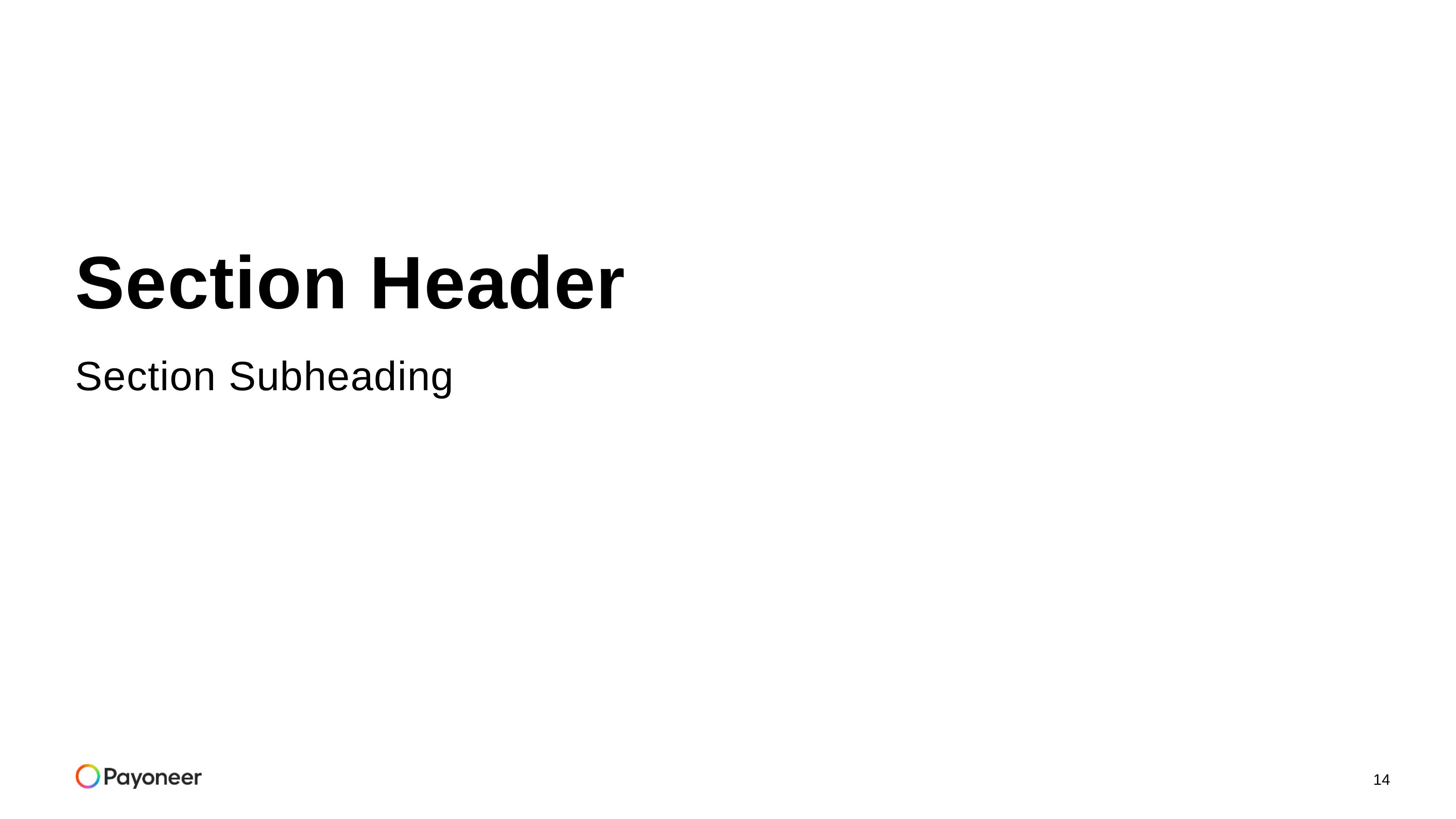

4
# Section Header
Section Subheading
14